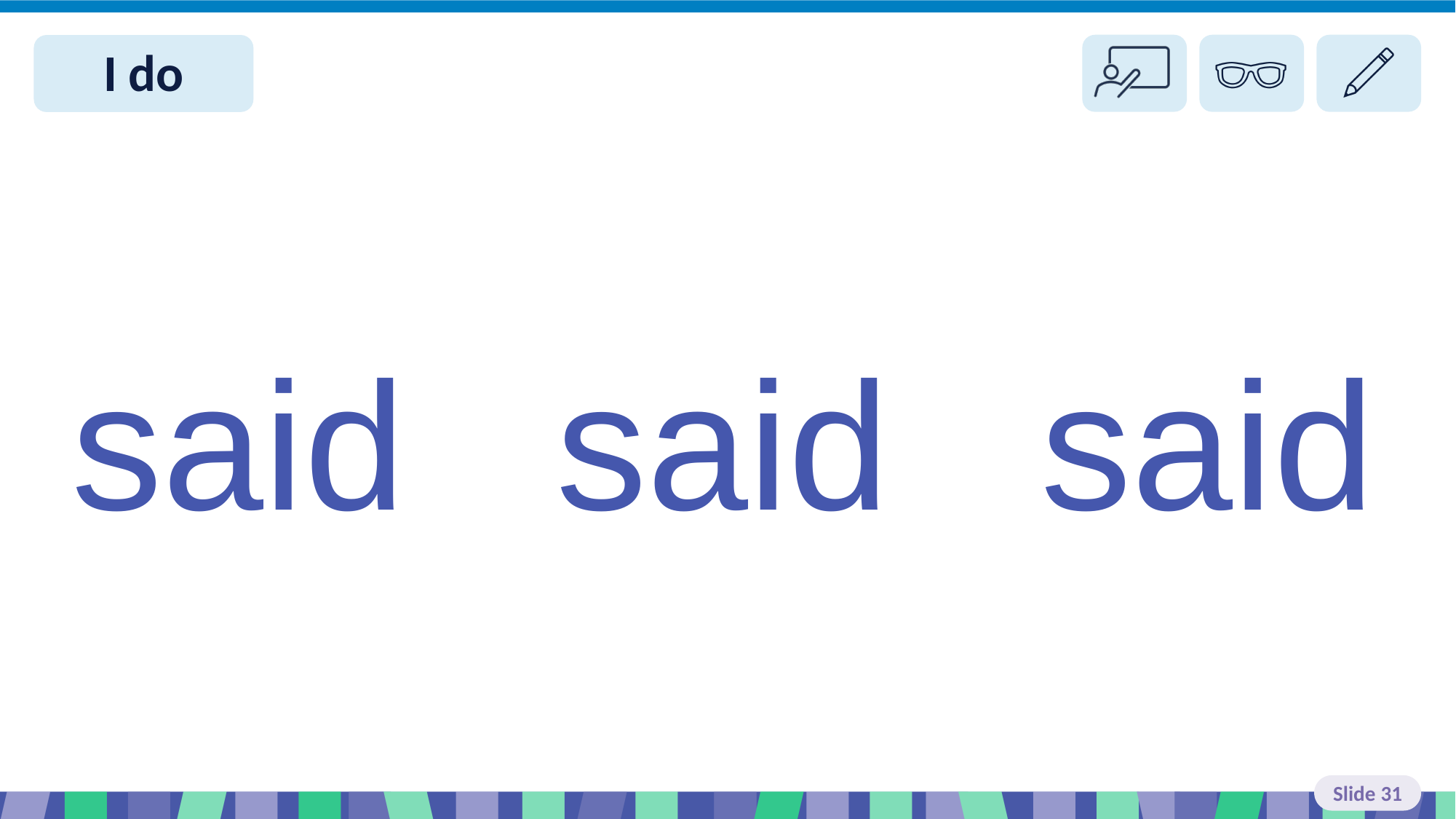

# Slide 31 I do read
said   said   said